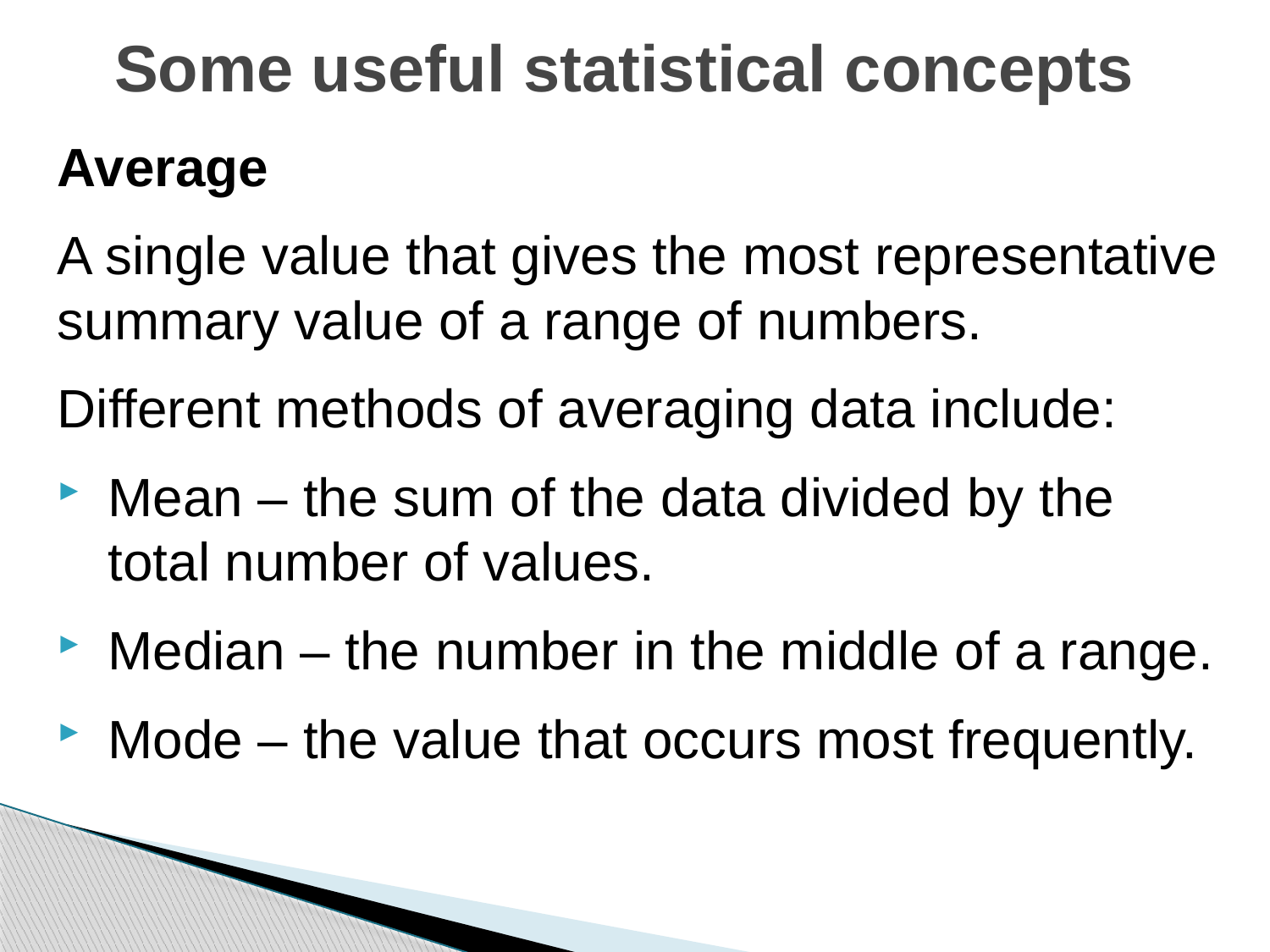

# Some useful statistical concepts
Average
A single value that gives the most representative summary value of a range of numbers.
Different methods of averaging data include:
Mean – the sum of the data divided by the total number of values.
Median – the number in the middle of a range.
Mode – the value that occurs most frequently.